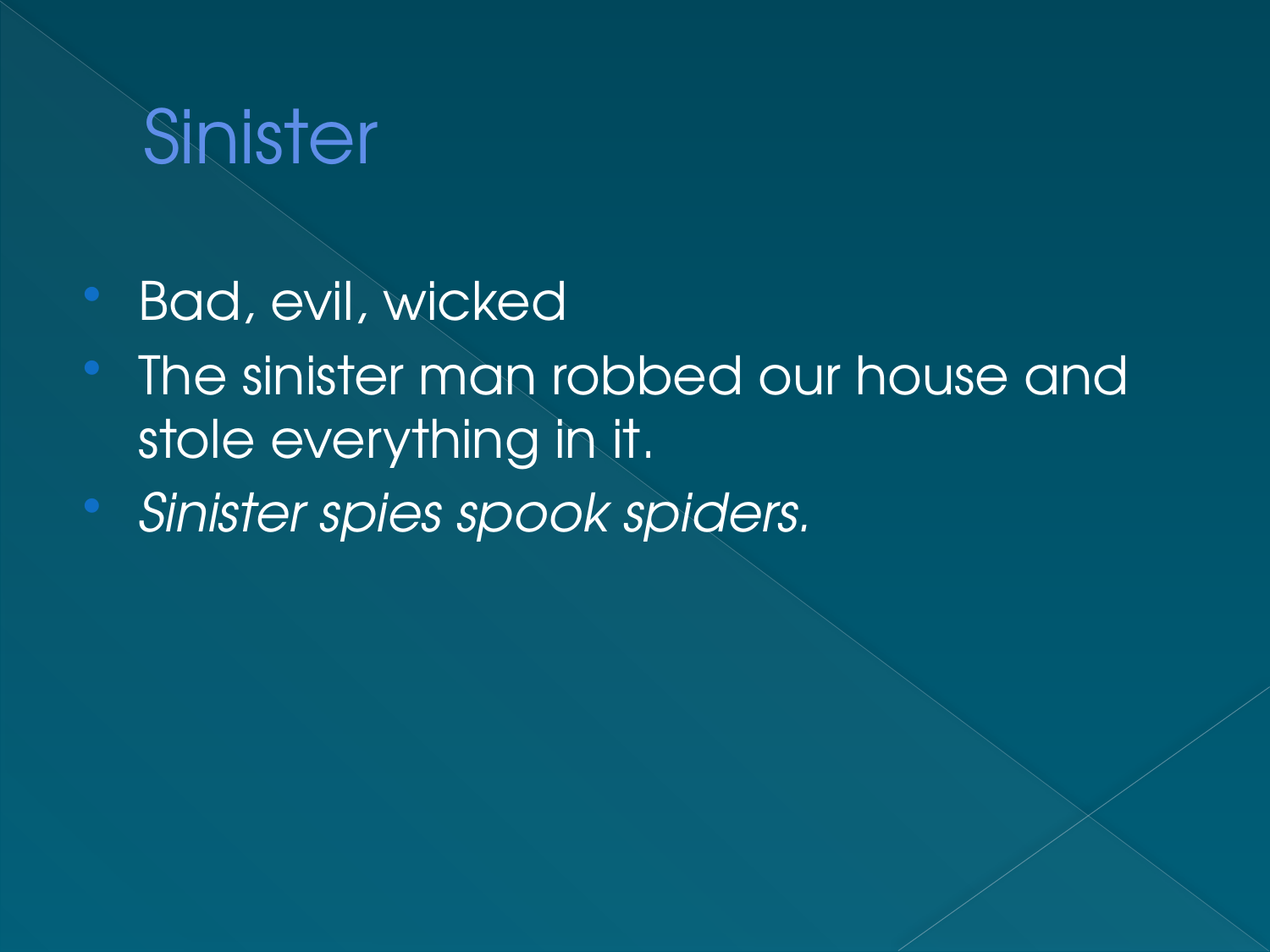

# Sinister
Bad, evil, wicked
The sinister man robbed our house and stole everything in it.
Sinister spies spook spiders.